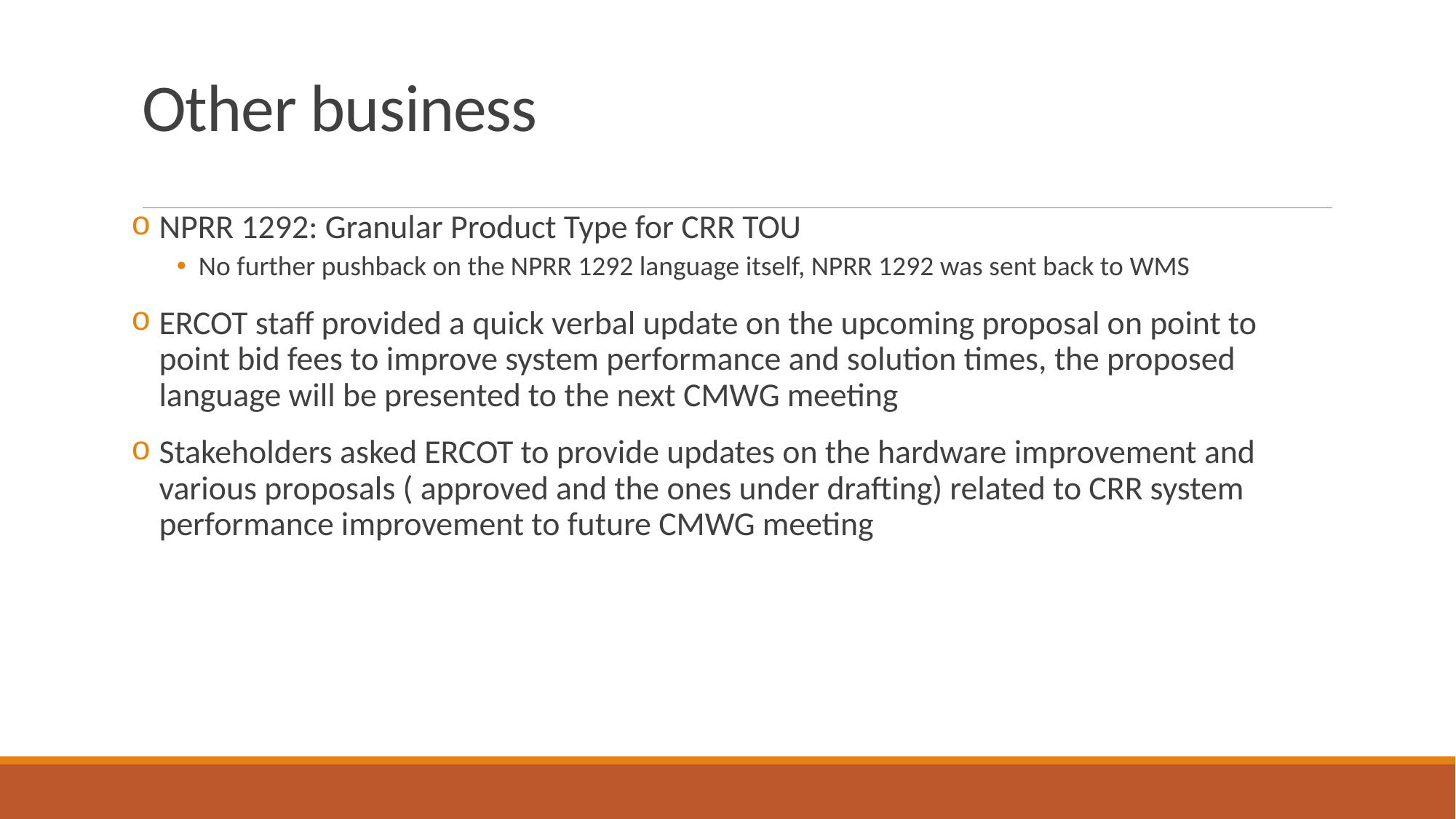

# Other business
NPRR 1292: Granular Product Type for CRR TOU
No further pushback on the NPRR 1292 language itself, NPRR 1292 was sent back to WMS
ERCOT staff provided a quick verbal update on the upcoming proposal on point to point bid fees to improve system performance and solution times, the proposed language will be presented to the next CMWG meeting
Stakeholders asked ERCOT to provide updates on the hardware improvement and various proposals ( approved and the ones under drafting) related to CRR system performance improvement to future CMWG meeting